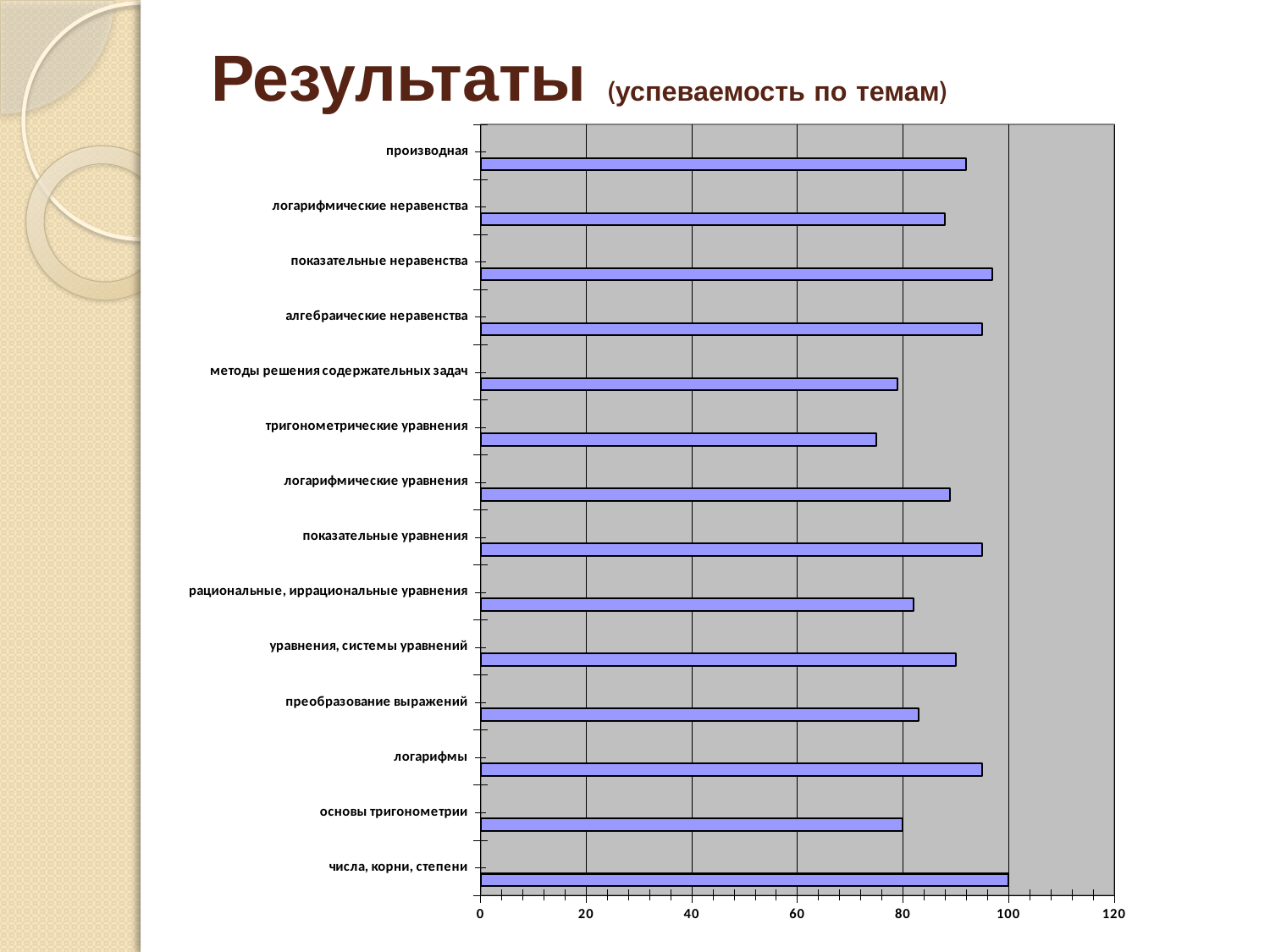

# Результаты (успеваемость по темам)

### Chart

| Category | проценты |  |  |
|---|---|---|---|
| числа, корни, степени | 100.0 | None | None |
| основы тригонометрии | 80.0 | None | None |
| логарифмы | 95.0 | None | None |
| преобразование выражений | 83.0 | None | None |
| уравнения, системы уравнений | 90.0 | None | None |
| рациональные, иррациональные уравнения | 82.0 | None | None |
| показательные уравнения | 95.0 | None | None |
| логарифмические уравнения | 89.0 | None | None |
| тригонометрические уравнения | 75.0 | None | None |
| методы решения содержательных задач | 79.0 | None | None |
| алгебраические неравенства | 95.0 | None | None |
| показательные неравенства | 97.0 | None | None |
| логарифмические неравенства | 88.0 | None | None |
| производная | 92.0 | None | None |